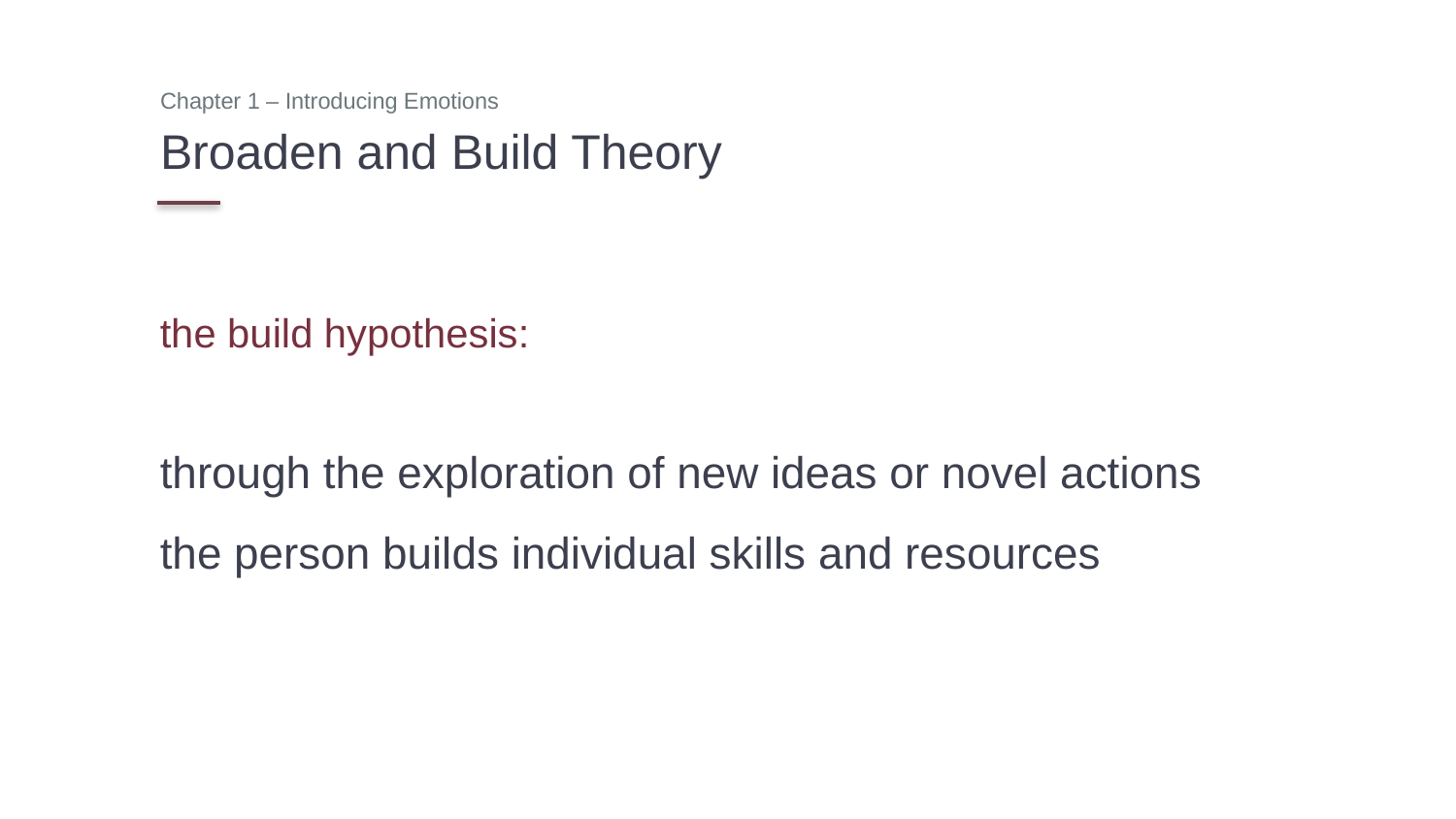

Chapter 1 – Introducing Emotions
# Broaden and Build Theory
the build hypothesis:
through the exploration of new ideas or novel actions the person builds individual skills and resources